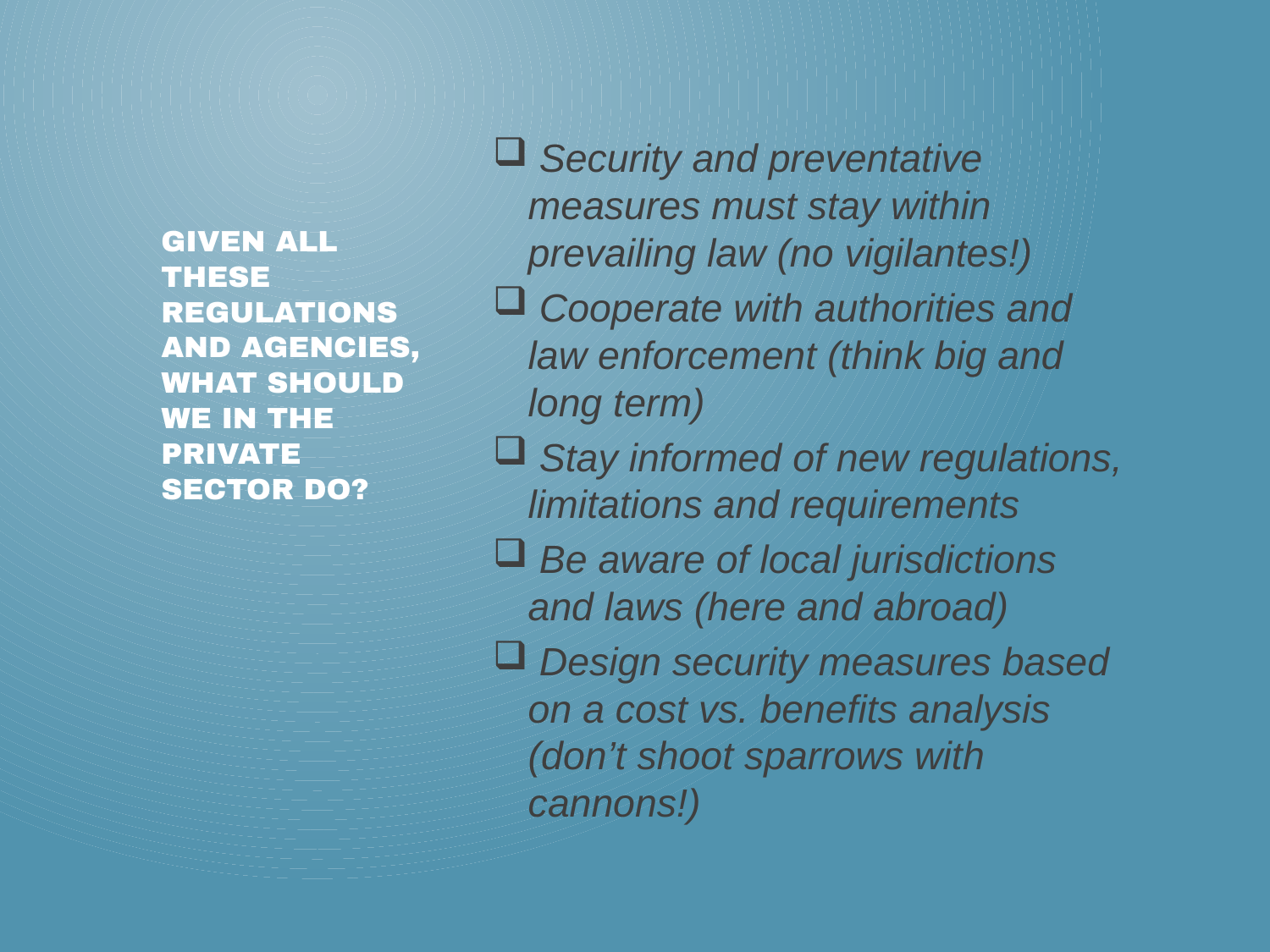

Security and preventative measures must stay within prevailing law (no vigilantes!)
 Cooperate with authorities and law enforcement (think big and long term)
 Stay informed of new regulations, limitations and requirements
 Be aware of local jurisdictions and laws (here and abroad)
 Design security measures based on a cost vs. benefits analysis (don’t shoot sparrows with cannons!)

# Given all these regulations and agencies, what should we in the private sector do?